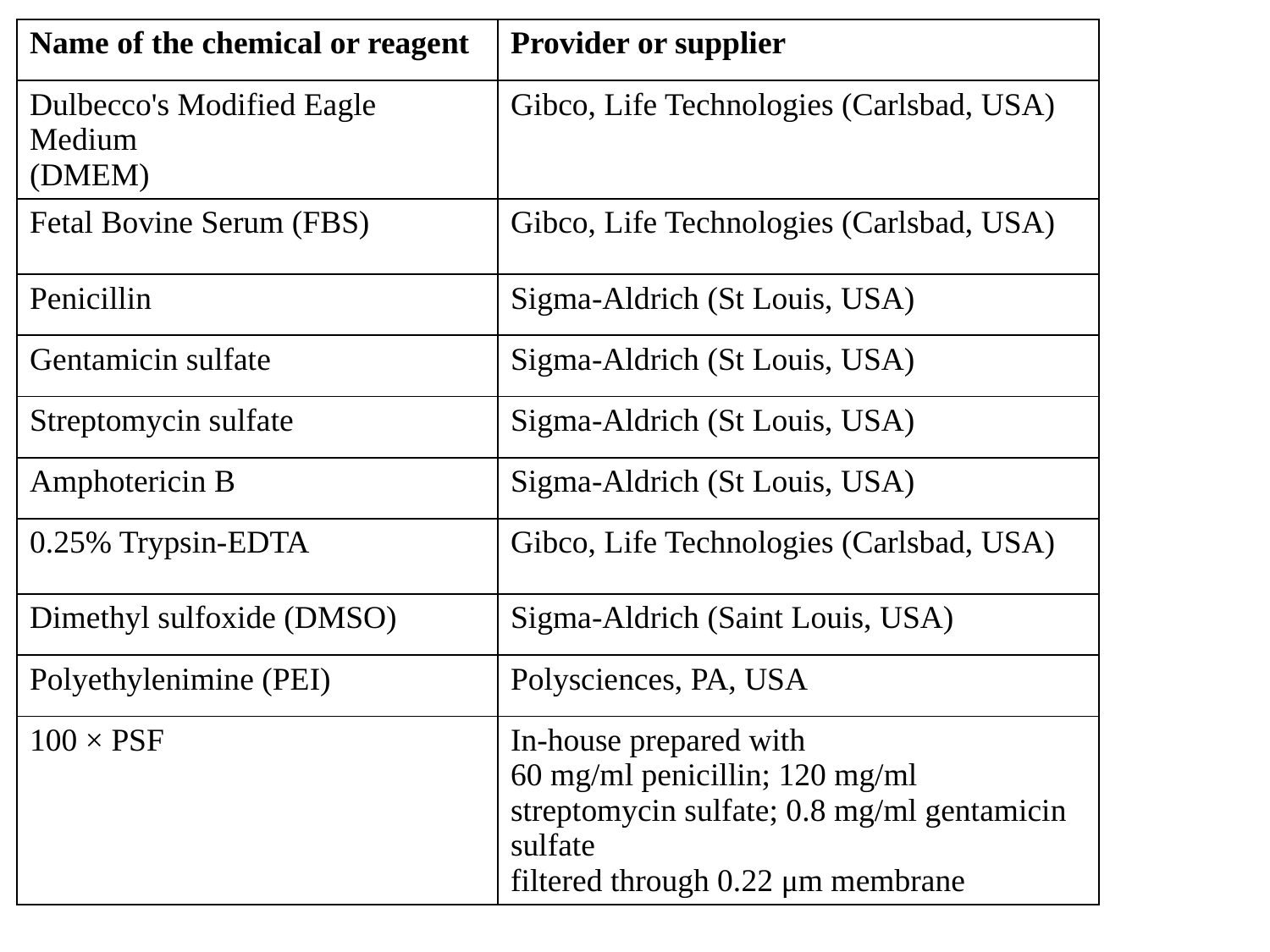

| Name of the chemical or reagent | Provider or supplier |
| --- | --- |
| Dulbecco's Modified Eagle Medium (DMEM) | Gibco, Life Technologies (Carlsbad, USA) |
| Fetal Bovine Serum (FBS) | Gibco, Life Technologies (Carlsbad, USA) |
| Penicillin | Sigma-Aldrich (St Louis, USA) |
| Gentamicin sulfate | Sigma-Aldrich (St Louis, USA) |
| Streptomycin sulfate | Sigma-Aldrich (St Louis, USA) |
| Amphotericin B | Sigma-Aldrich (St Louis, USA) |
| 0.25% Trypsin-EDTA | Gibco, Life Technologies (Carlsbad, USA) |
| Dimethyl sulfoxide (DMSO) | Sigma-Aldrich (Saint Louis, USA) |
| Polyethylenimine (PEI) | Polysciences, PA, USA |
| 100 × PSF | In-house prepared with 60 mg/ml penicillin; 120 mg/ml streptomycin sulfate; 0.8 mg/ml gentamicin sulfate filtered through 0.22 μm membrane |